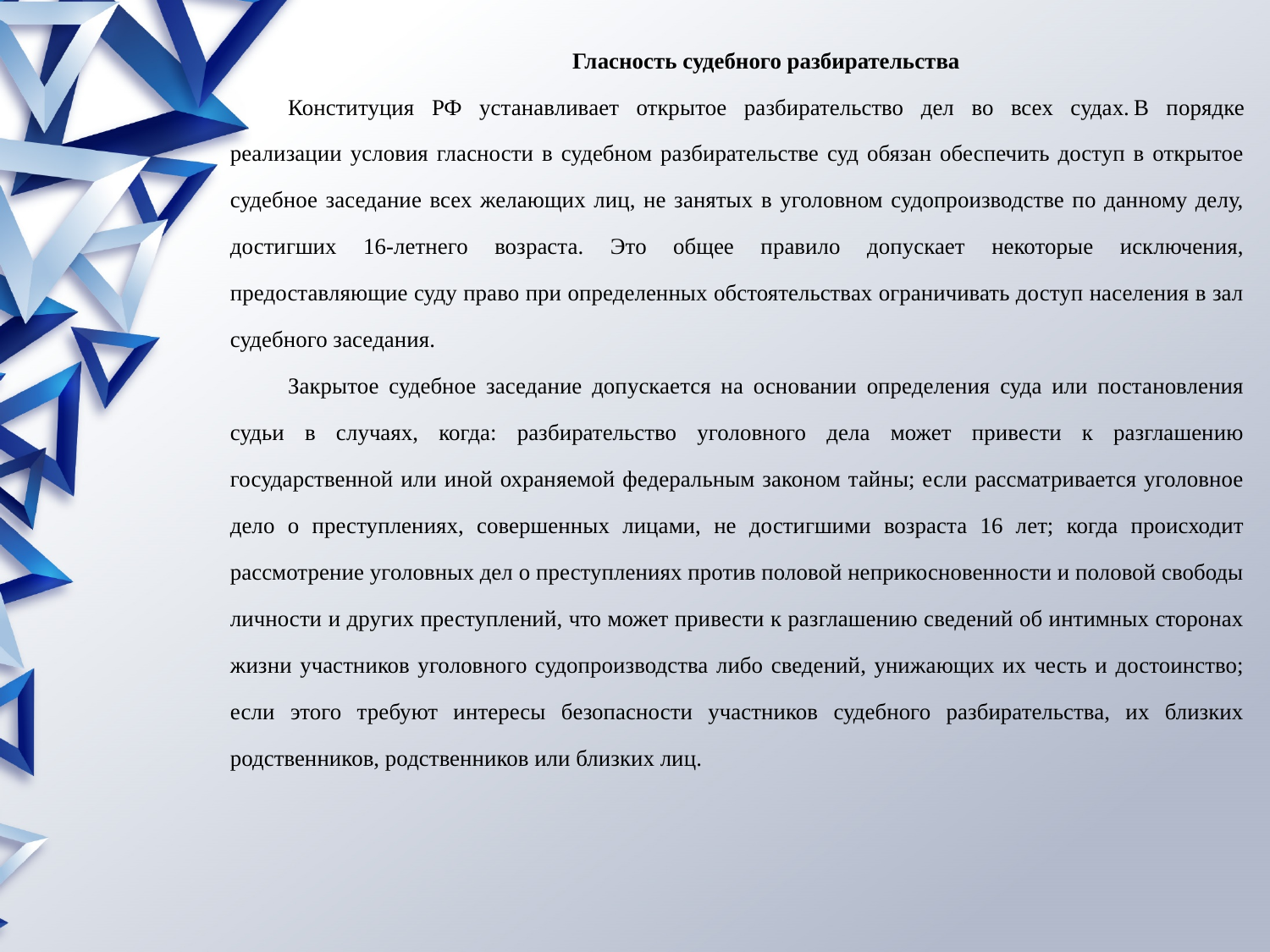

Гласность судебного разбирательства
Конституция РФ устанавливает открытое разбирательство дел во всех судах. В порядке реализации условия гласности в судебном разбирательстве суд обязан обеспечить доступ в открытое судебное заседание всех желающих лиц, не занятых в уголовном судопроизводстве по данному делу, достигших 16-летнего возраста. Это общее правило допускает некоторые исключения, предоставляющие суду право при определенных обстоятельствах ограничивать доступ населения в зал судебного заседания.
Закрытое судебное заседание допускается на основании определения суда или постановления судьи в случаях, когда: разбирательство уголовного дела может привести к разглашению государственной или иной охраняемой федеральным законом тайны; если рассматривается уголовное дело о преступлениях, совершенных лицами, не достигшими возраста 16 лет; когда происходит рассмотрение уголовных дел о преступлениях против половой неприкосновенности и половой свободы личности и других преступлений, что может привести к разглашению сведений об интимных сторонах жизни участников уголовного судопроизводства либо сведений, унижающих их честь и достоинство; если этого требуют интересы безопасности участников судебного разбирательства, их близких родственников, родственников или близких лиц.